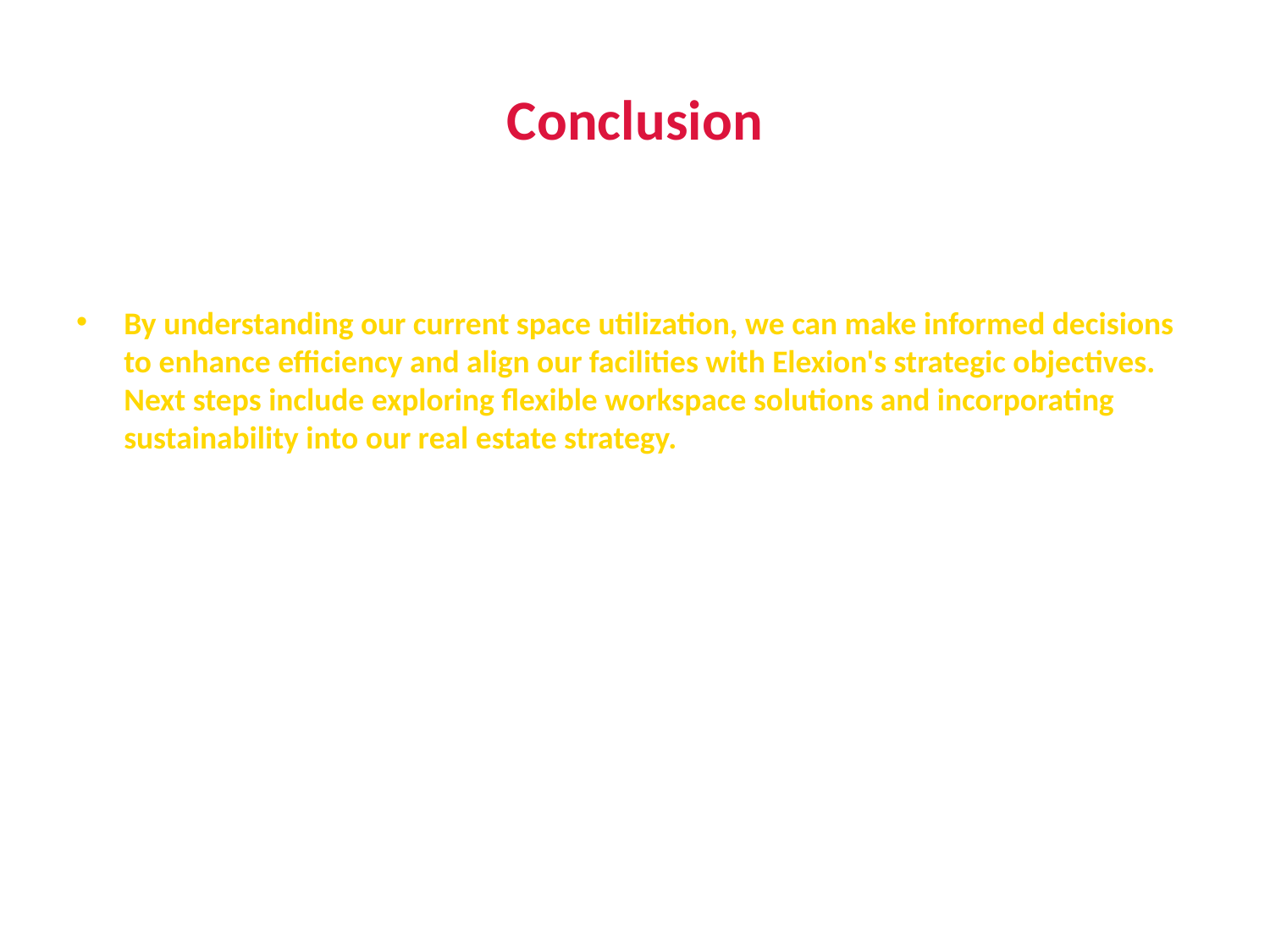

# Conclusion

By understanding our current space utilization, we can make informed decisions to enhance efficiency and align our facilities with Elexion's strategic objectives. Next steps include exploring flexible workspace solutions and incorporating sustainability into our real estate strategy.